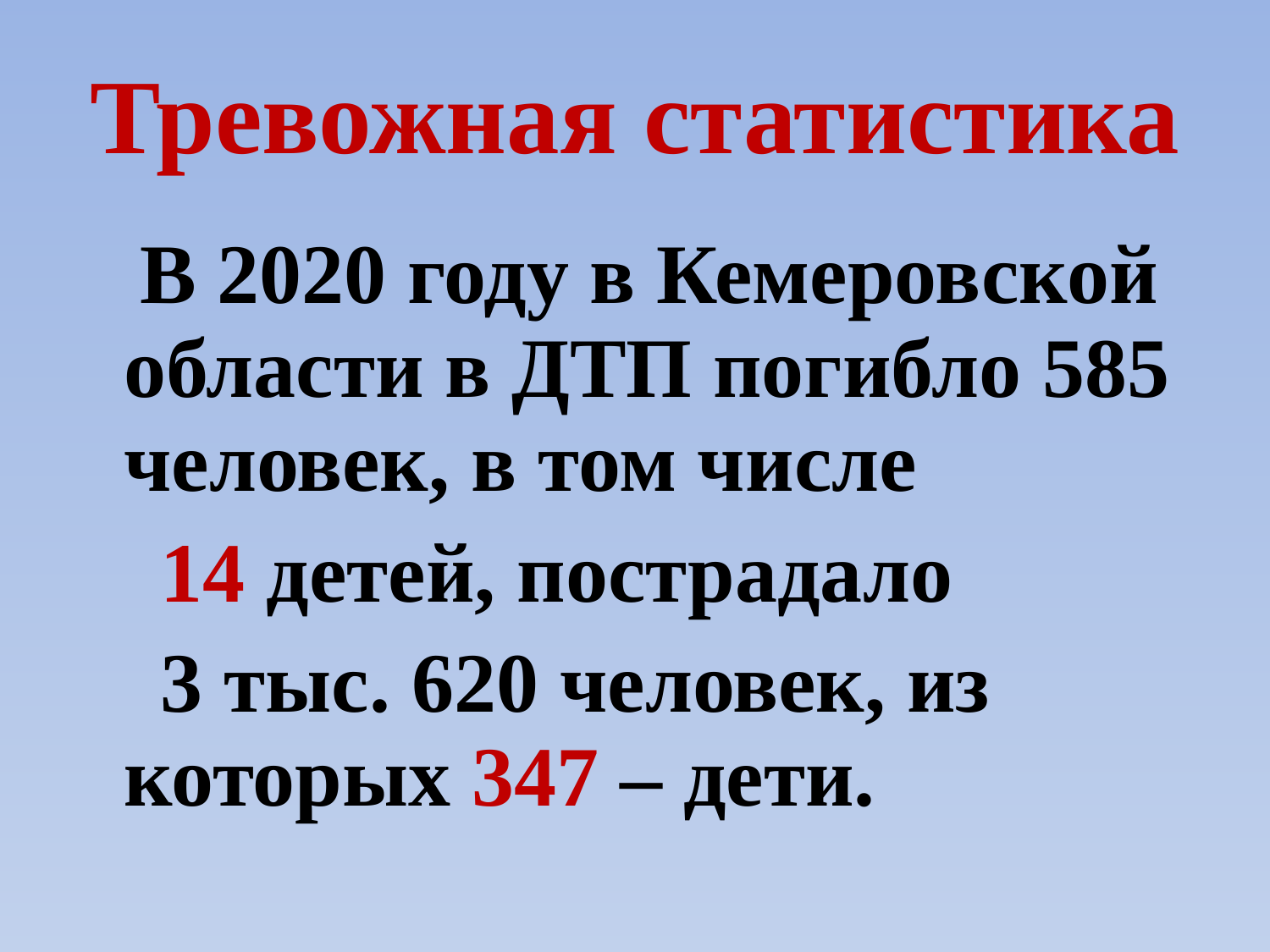

# Тревожная статистика
     В 2020 году в Кемеровской области в ДТП погибло 585 человек, в том числе
    14 детей, пострадало
    3 тыс. 620 человек, из         которых 347 – дети.